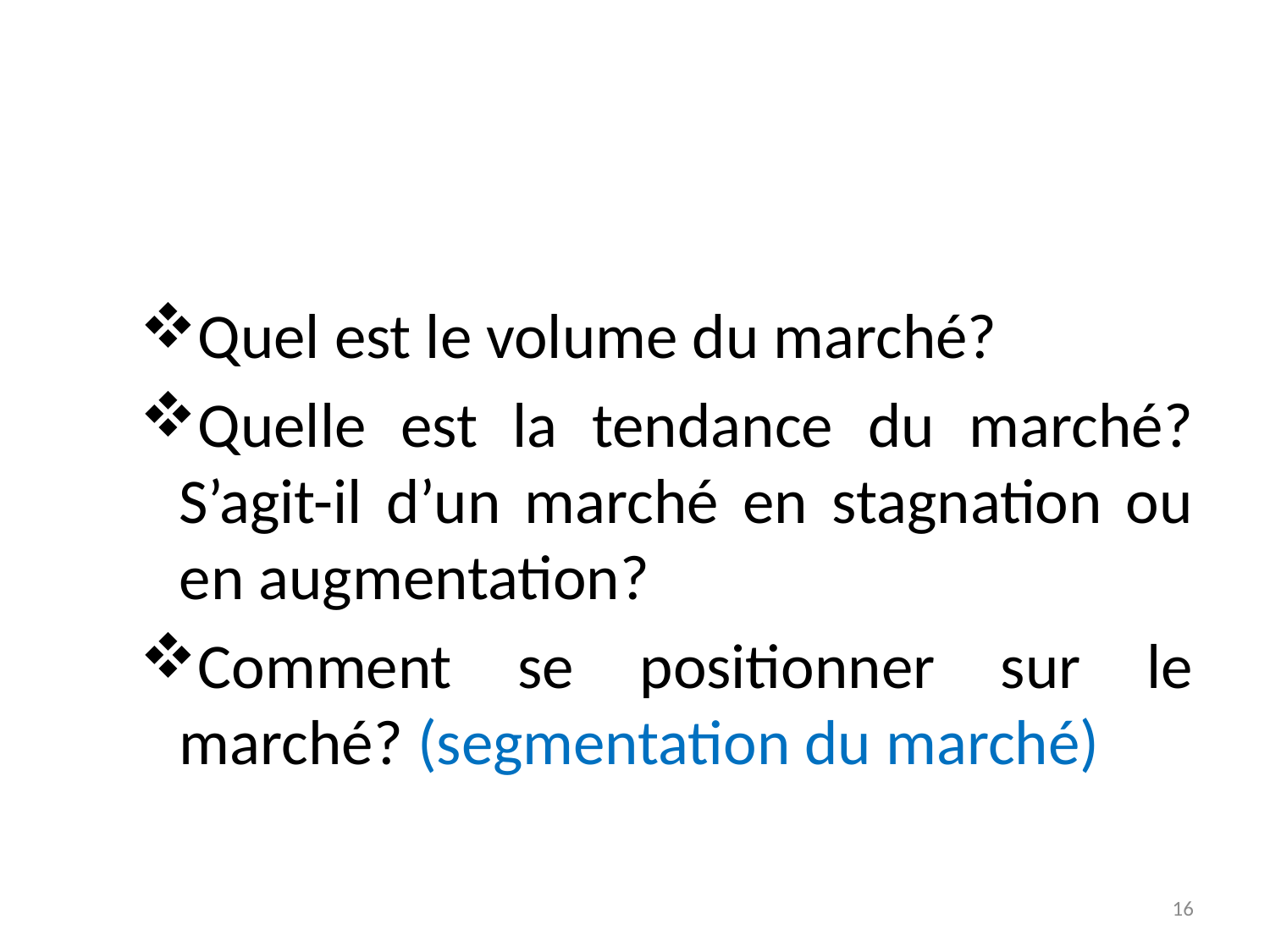

Quel est le volume du marché?
Quelle est la tendance du marché? S’agit-il d’un marché en stagnation ou en augmentation?
Comment se positionner sur le marché? (segmentation du marché)
16